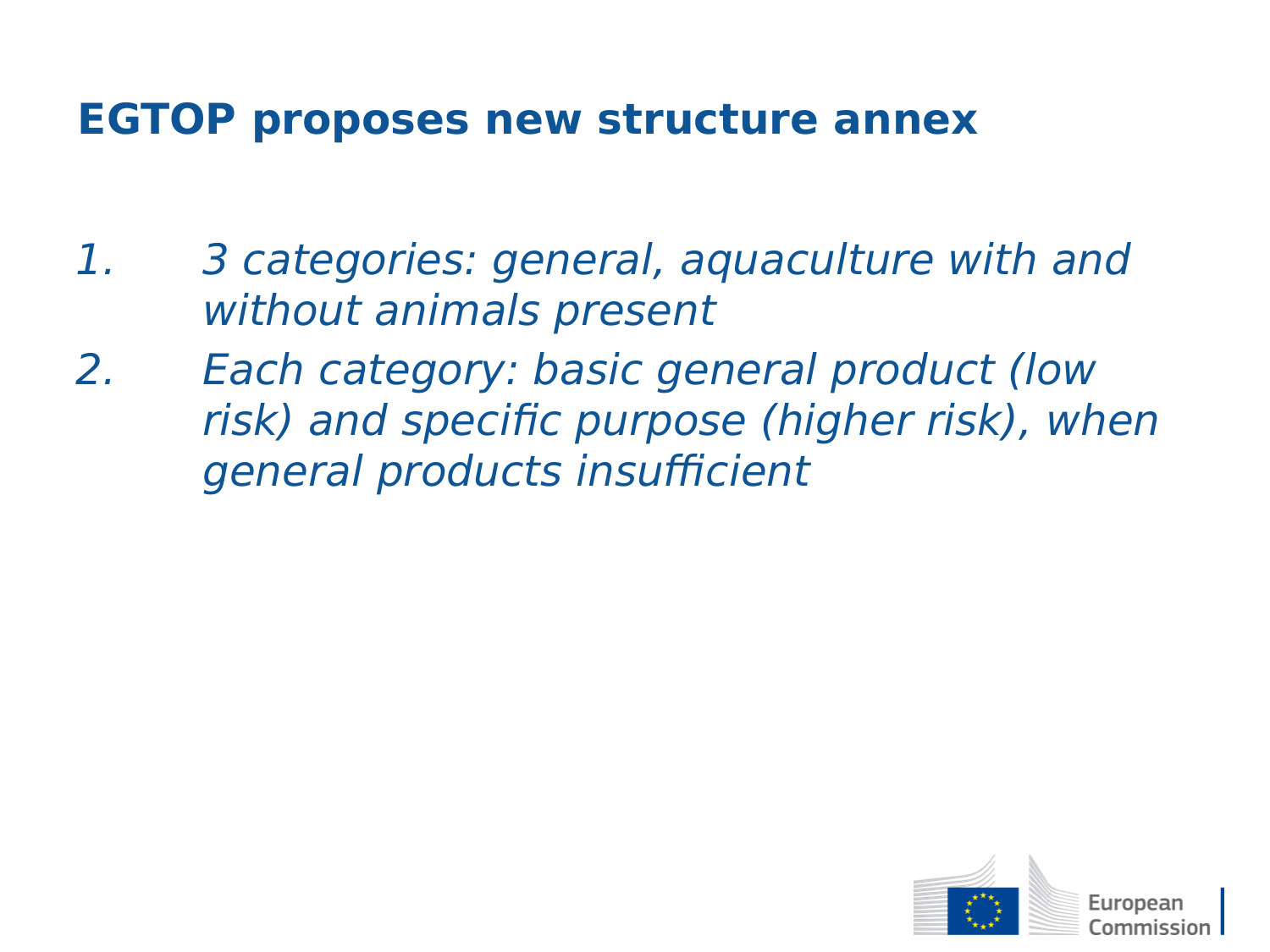

# EGTOP proposes new structure annex
1.	3 categories: general, aquaculture with and 	without animals present
2.	Each category: basic general product (low 	risk) and specific purpose (higher risk), when 	general products insufficient